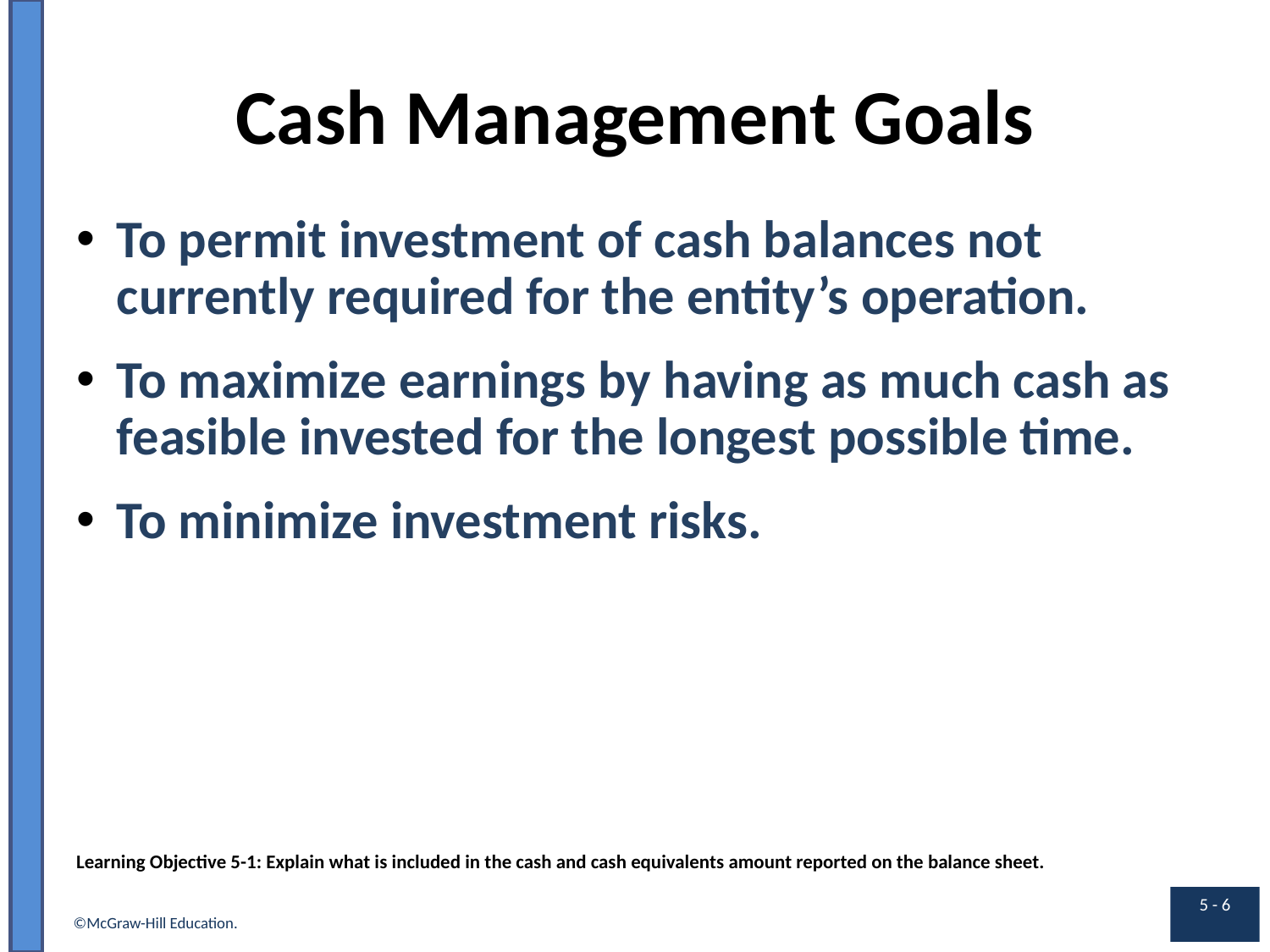

# Cash Management Goals
To permit investment of cash balances not currently required for the entity’s operation.
To maximize earnings by having as much cash as feasible invested for the longest possible time.
To minimize investment risks.
Learning Objective 5-1: Explain what is included in the cash and cash equivalents amount reported on the balance sheet.